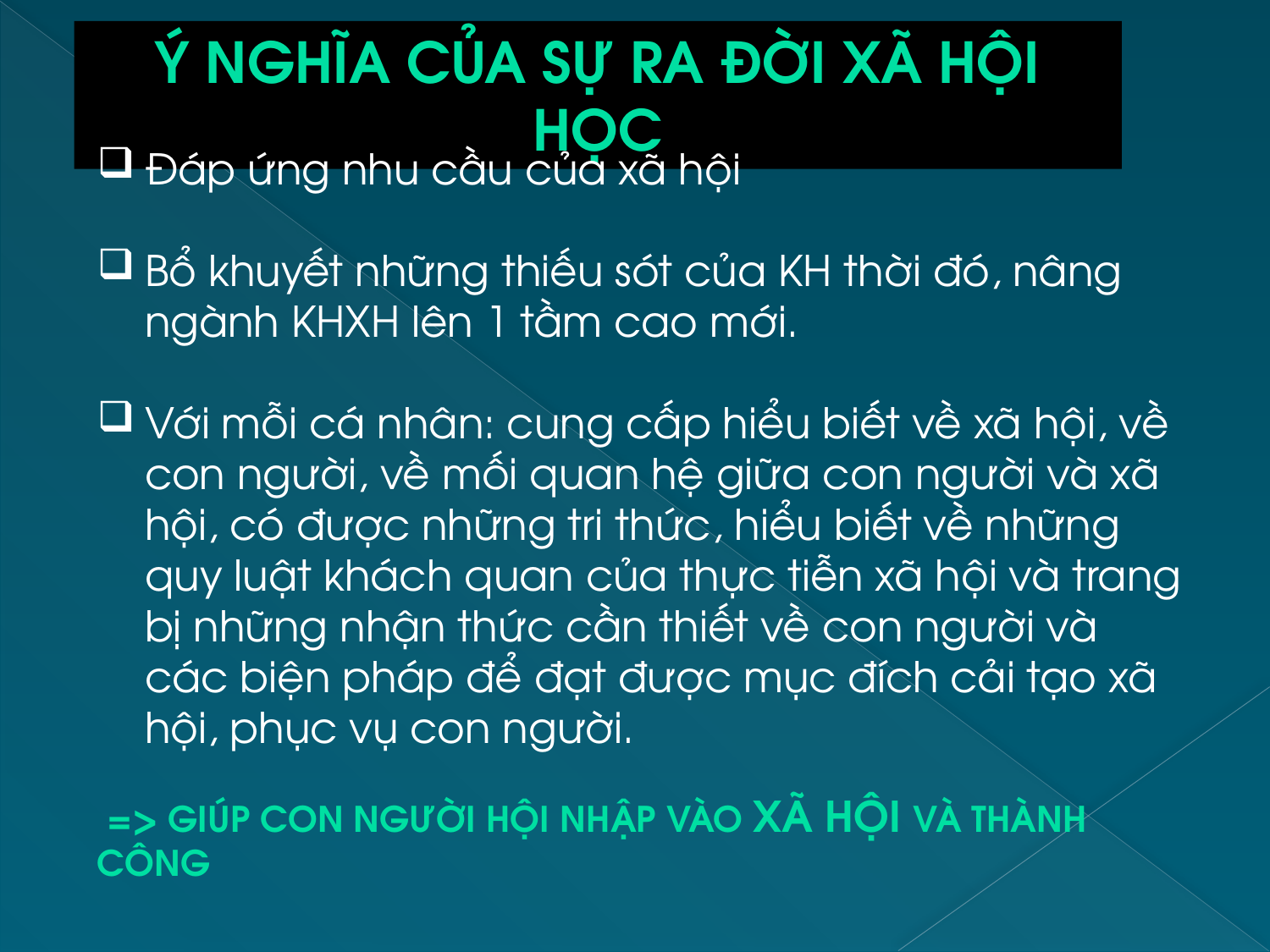

Ý NGHĨA CỦA SỰ RA ĐỜI XÃ HỘI HỌC
Đáp ứng nhu cầu của xã hội

Bổ khuyết những thiếu sót của KH thời đó, nâng ngành KHXH lên 1 tầm cao mới.

Với mỗi cá nhân: cung cấp hiểu biết về xã hội, về con người, về mối quan hệ giữa con người và xã hội, có được những tri thức, hiểu biết về những quy luật khách quan của thực tiễn xã hội và trang bị những nhận thức cần thiết về con người và các biện pháp để đạt được mục đích cải tạo xã hội, phục vụ con người.

 => giúp con người hội nhập vào xã hội và thành công